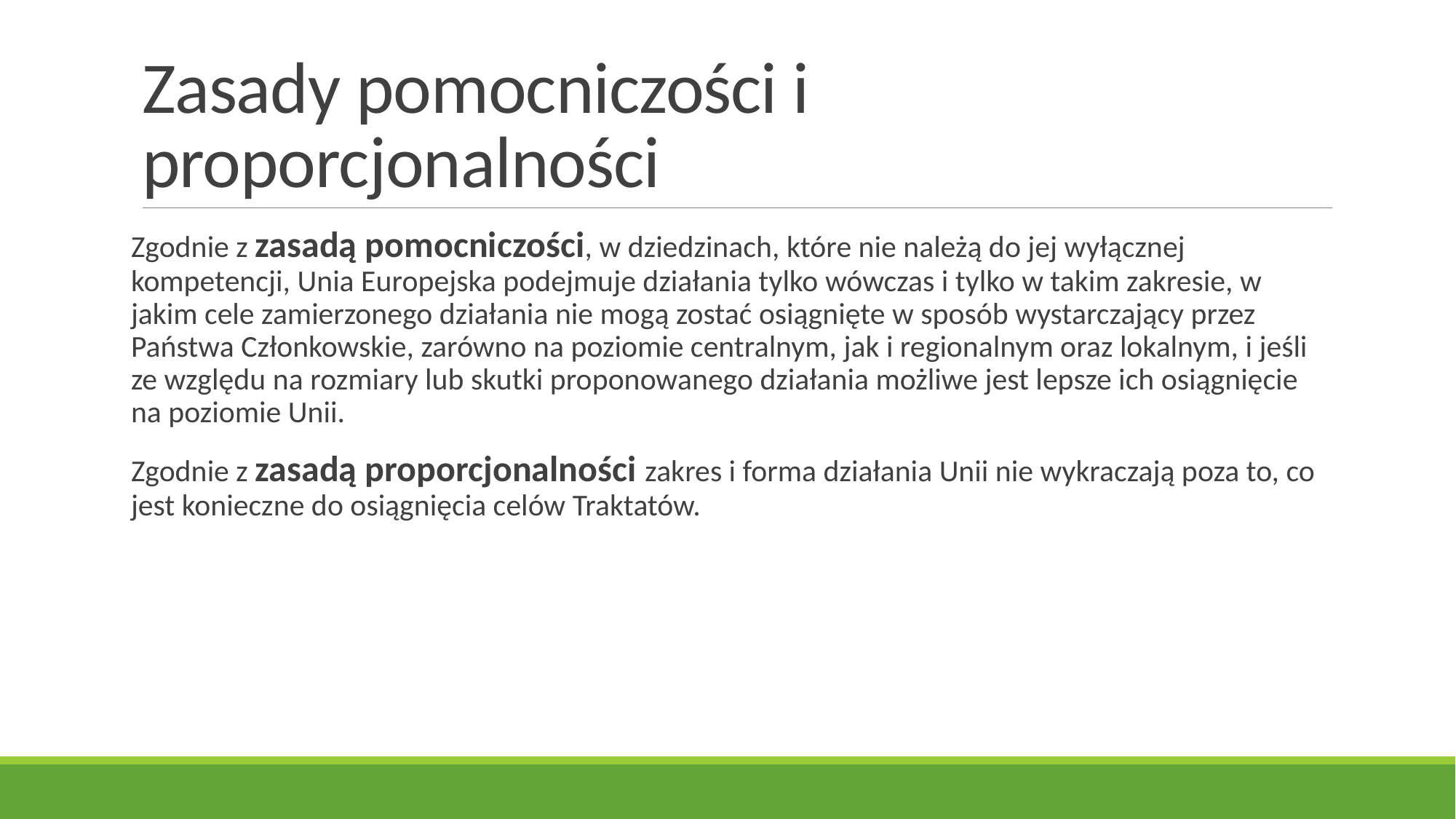

# Zasady pomocniczości i proporcjonalności
Zgodnie z zasadą pomocniczości, w dziedzinach, które nie należą do jej wyłącznej kompetencji, Unia Europejska podejmuje działania tylko wówczas i tylko w takim zakresie, w jakim cele zamierzonego działania nie mogą zostać osiągnięte w sposób wystarczający przez Państwa Członkowskie, zarówno na poziomie centralnym, jak i regionalnym oraz lokalnym, i jeśli ze względu na rozmiary lub skutki proponowanego działania możliwe jest lepsze ich osiągnięcie na poziomie Unii.
Zgodnie z zasadą proporcjonalności zakres i forma działania Unii nie wykraczają poza to, co jest konieczne do osiągnięcia celów Traktatów.